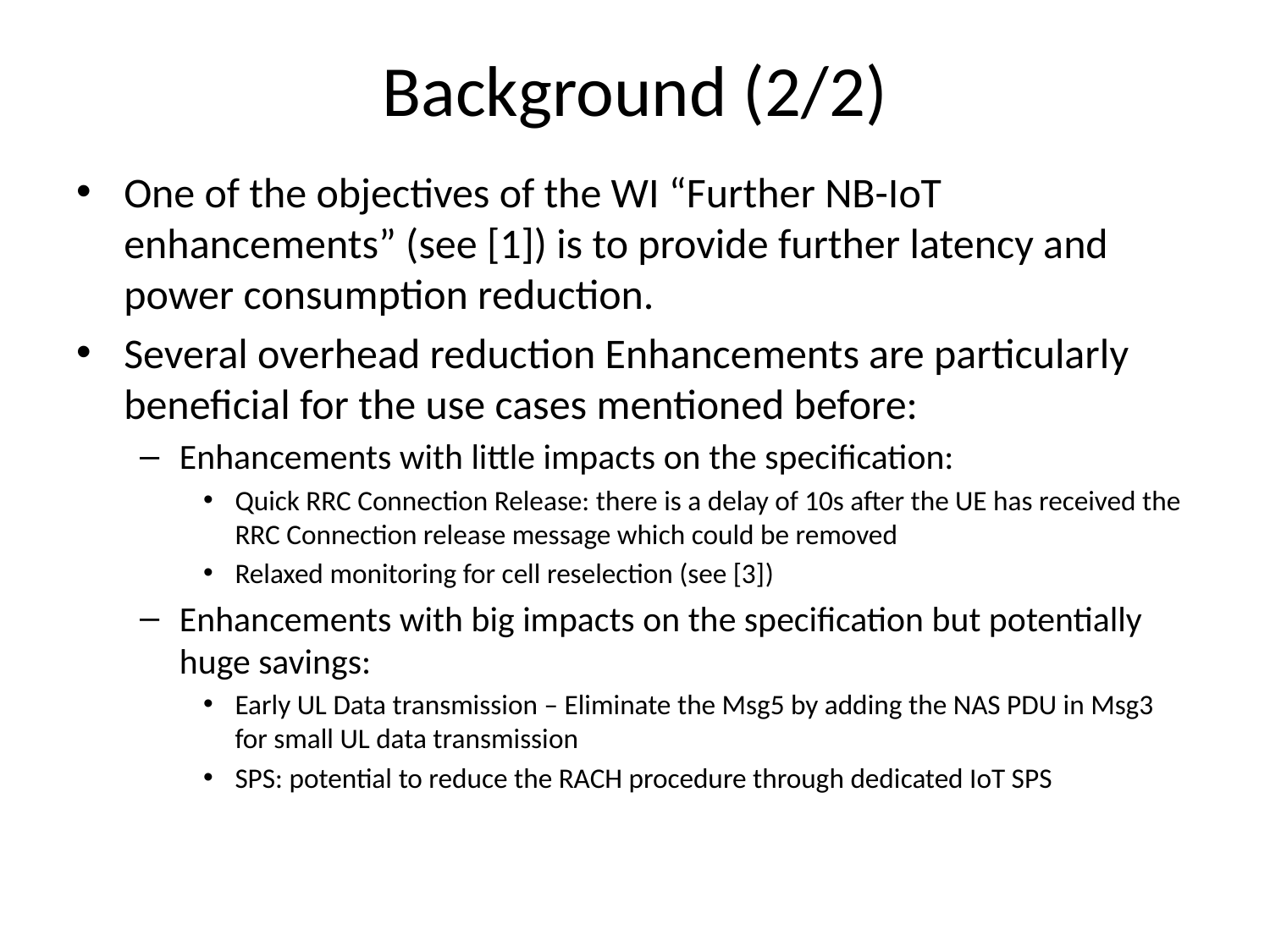

# Background (2/2)
One of the objectives of the WI “Further NB-IoT enhancements” (see [1]) is to provide further latency and power consumption reduction.
Several overhead reduction Enhancements are particularly beneficial for the use cases mentioned before:
Enhancements with little impacts on the specification:
Quick RRC Connection Release: there is a delay of 10s after the UE has received the RRC Connection release message which could be removed
Relaxed monitoring for cell reselection (see [3])
Enhancements with big impacts on the specification but potentially huge savings:
Early UL Data transmission – Eliminate the Msg5 by adding the NAS PDU in Msg3 for small UL data transmission
SPS: potential to reduce the RACH procedure through dedicated IoT SPS